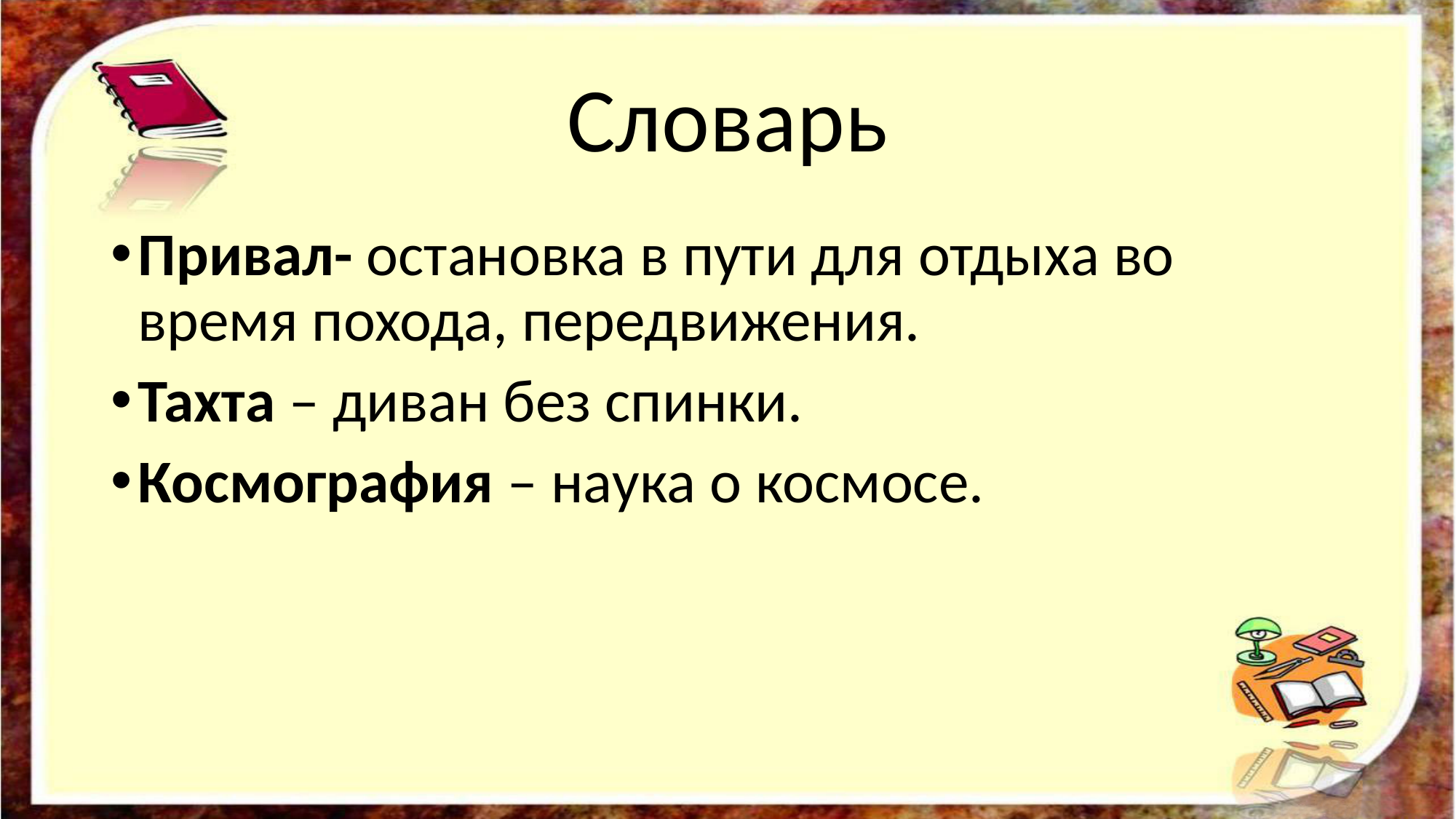

# Словарь
Привал- остановка в пути для отдыха во время похода, передвижения.
Тахта – диван без спинки.
Космография – наука о космосе.